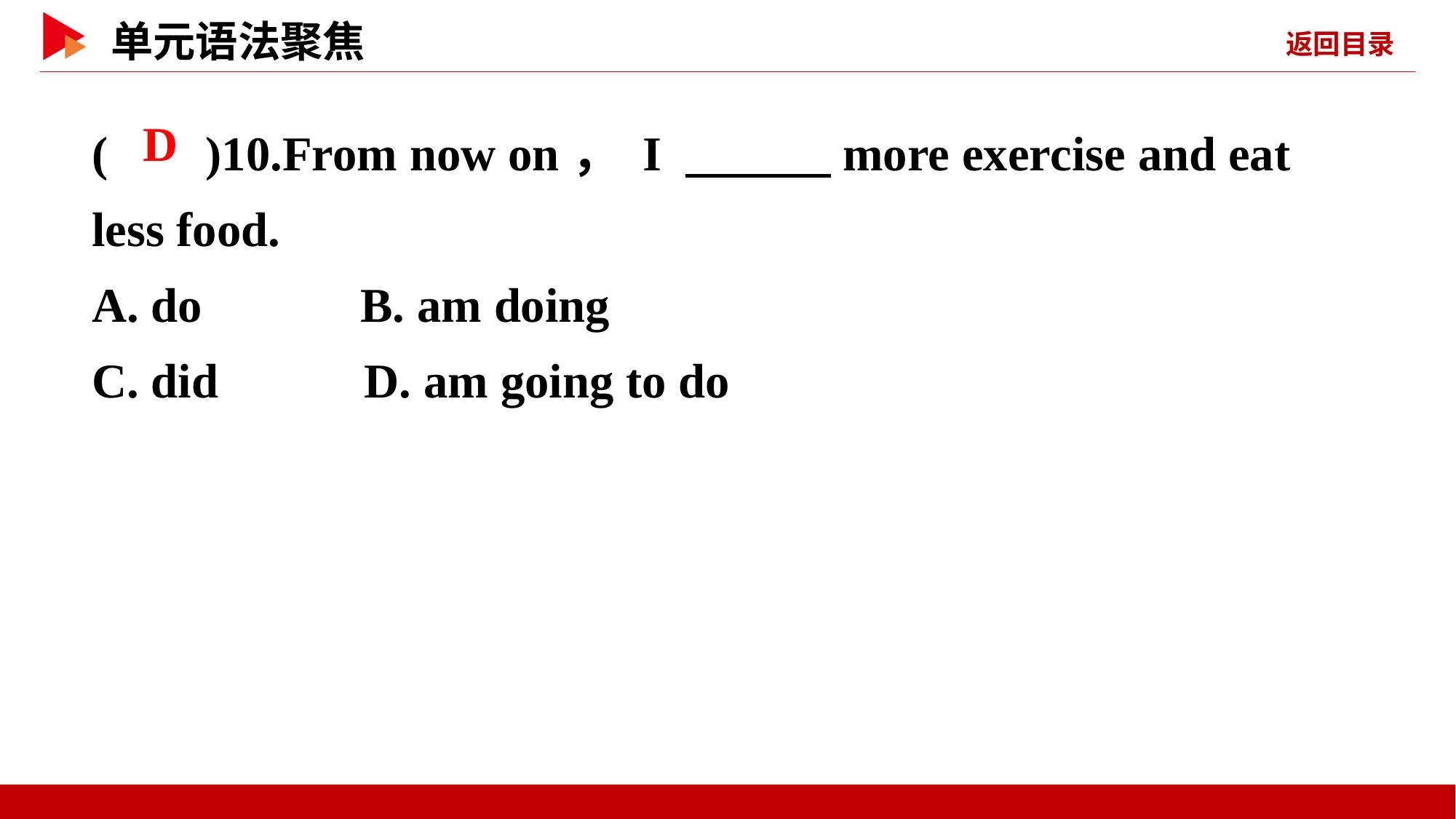

(        )10.From now on， I 　　　more exercise and eat less food.
A. do             B. am doing
C. did            D. am going to do
   D